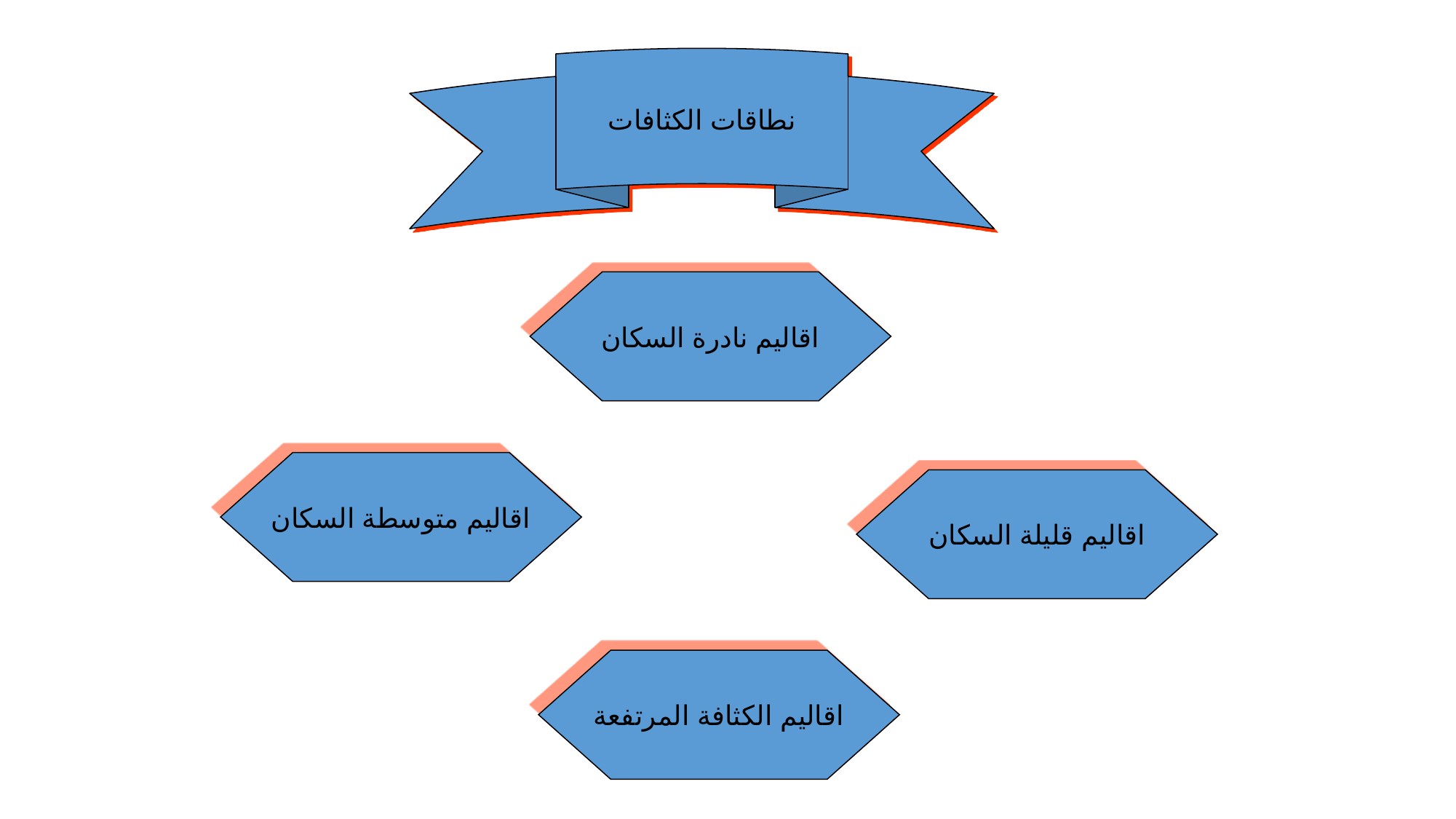

نطاقات الكثافات
اقاليم نادرة السكان
اقاليم متوسطة السكان
اقاليم قليلة السكان
اقاليم الكثافة المرتفعة